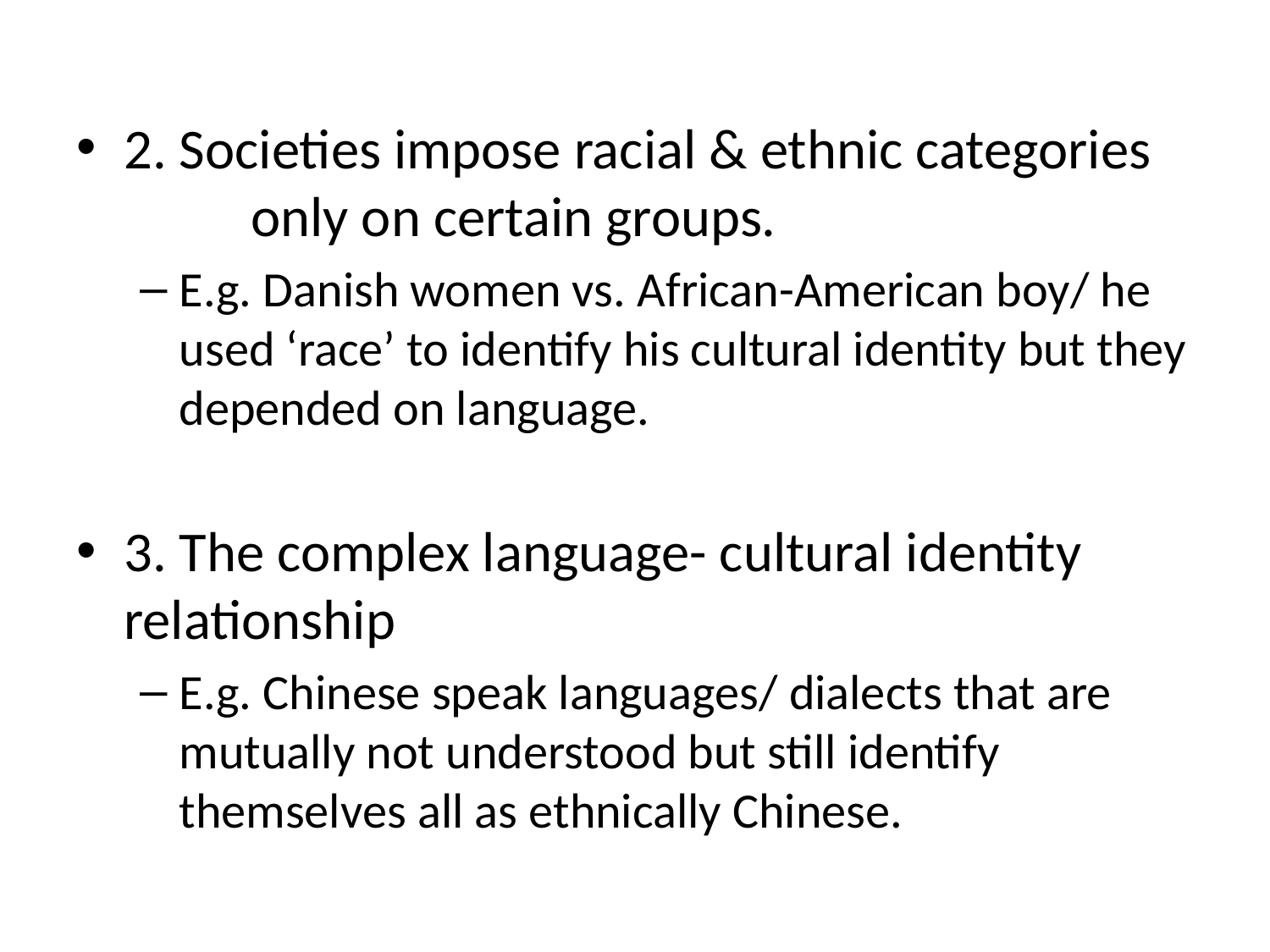

2. Societies impose racial & ethnic categories 	only on certain groups.
E.g. Danish women vs. African-American boy/ he used ‘race’ to identify his cultural identity but they depended on language.

3. The complex language- cultural identity 	relationship
E.g. Chinese speak languages/ dialects that are mutually not understood but still identify themselves all as ethnically Chinese.